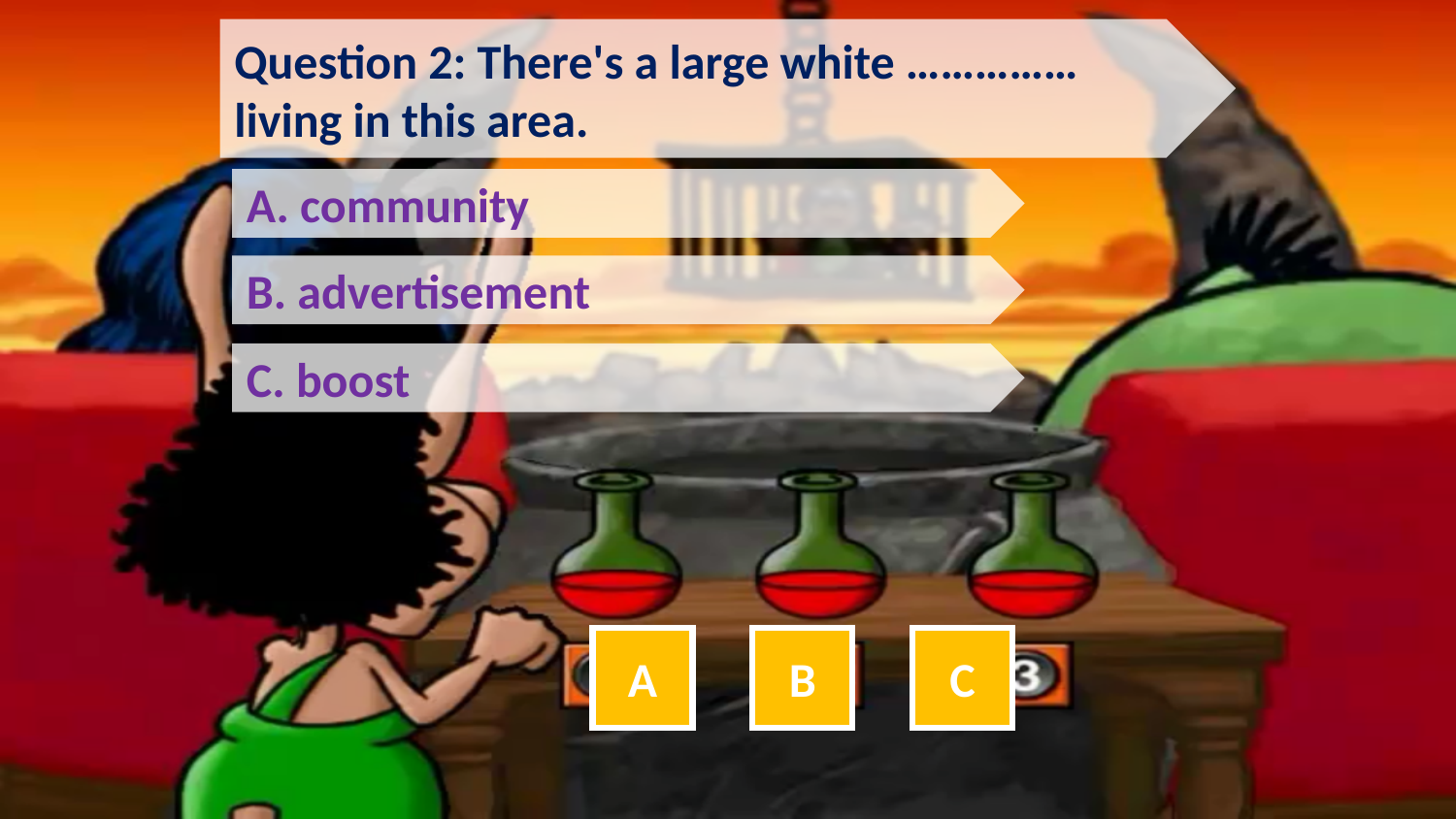

Question 2: There's a large white …………… living in this area.
A. community
B. advertisement
C. boost
A
B
C